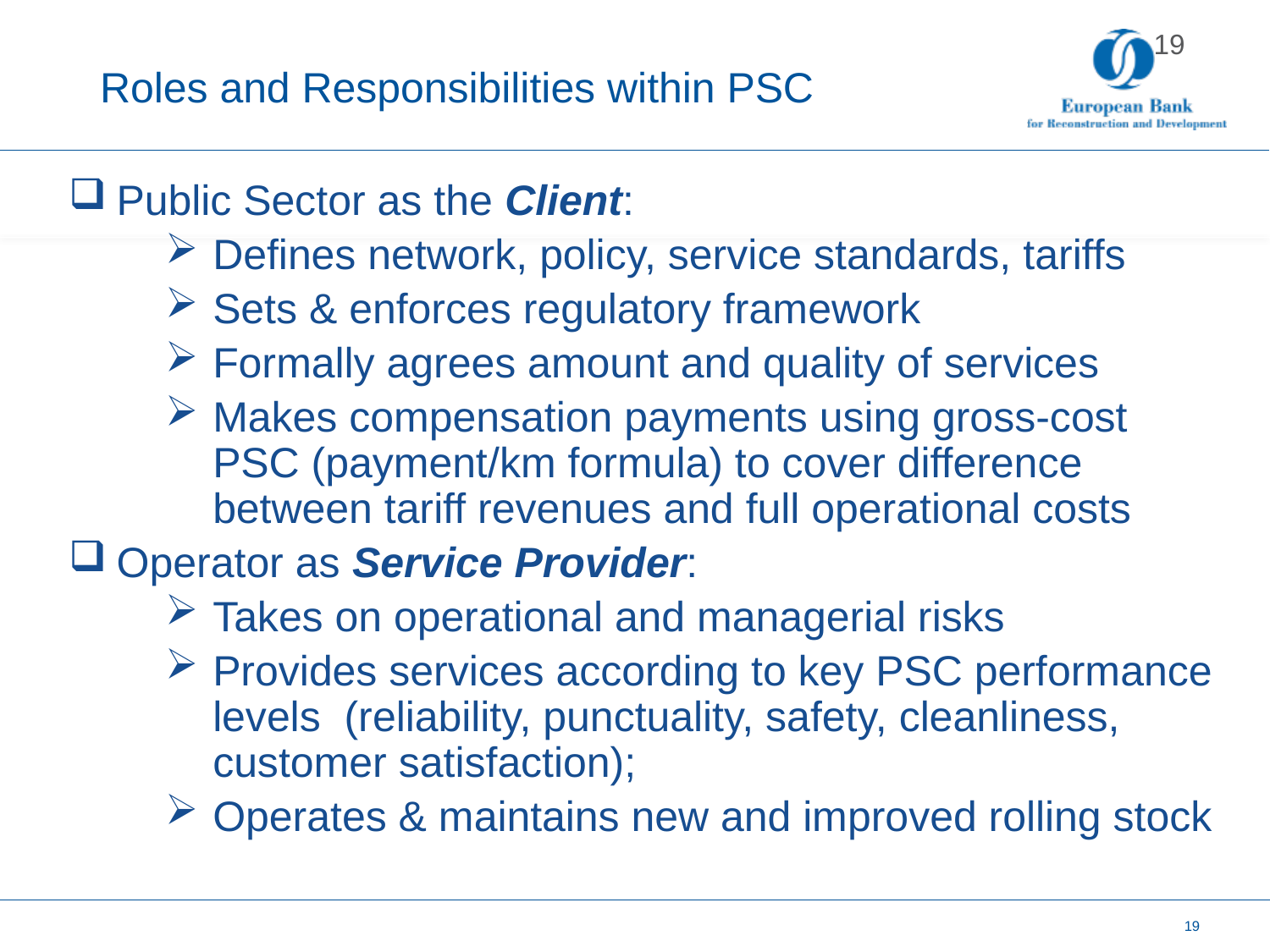

# Roles and Responsibilities within PSC
Public Sector as the Client:
Defines network, policy, service standards, tariffs
Sets & enforces regulatory framework
Formally agrees amount and quality of services
Makes compensation payments using gross-cost  PSC (payment/km formula) to cover difference between tariff revenues and full operational costs
Operator as Service Provider:
Takes on operational and managerial risks
Provides services according to key PSC performance levels  (reliability, punctuality, safety, cleanliness, customer satisfaction);
Operates & maintains new and improved rolling stock

19